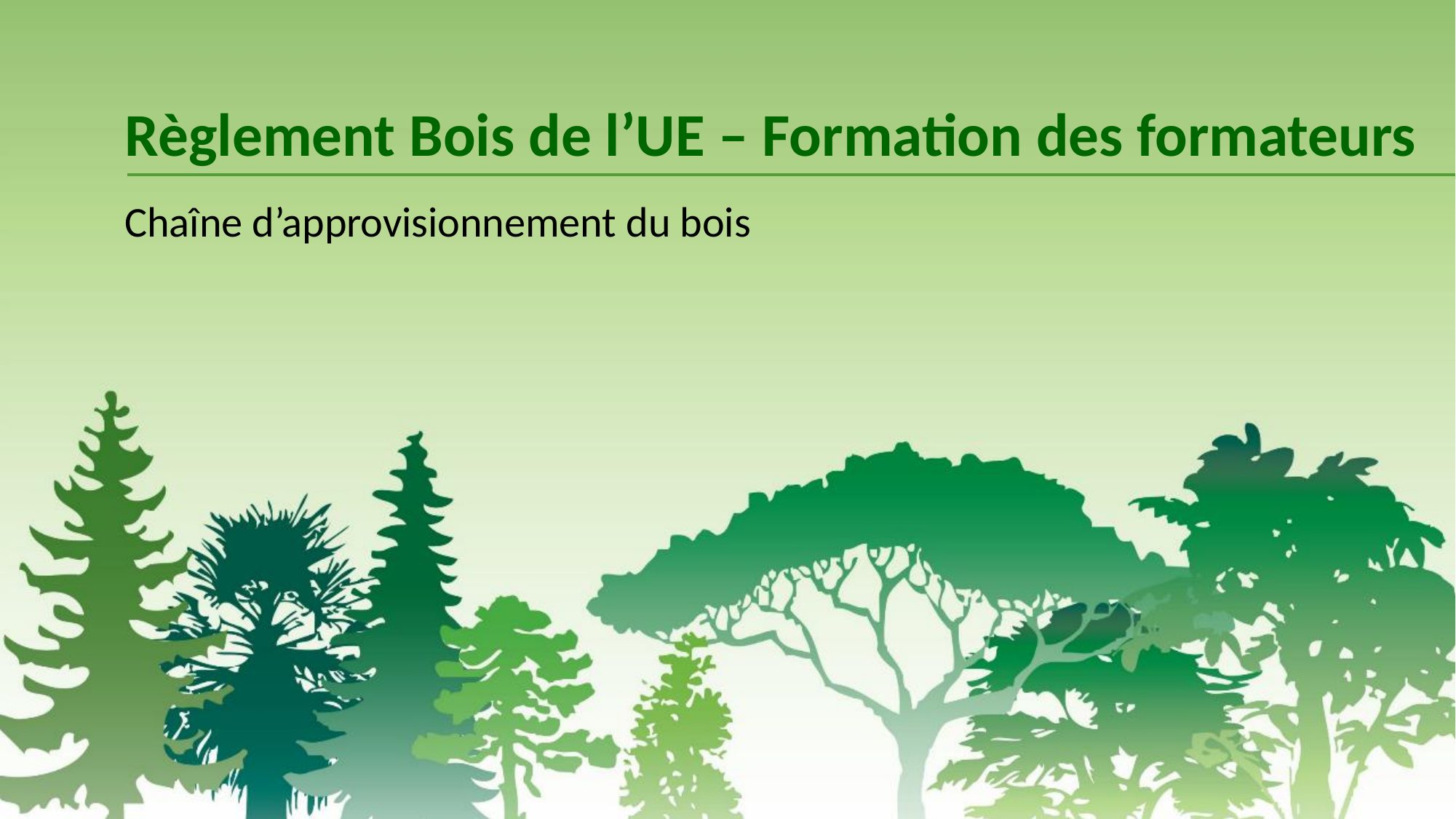

# Règlement Bois de l’UE – Formation des formateurs
Chaîne d’approvisionnement du bois
2